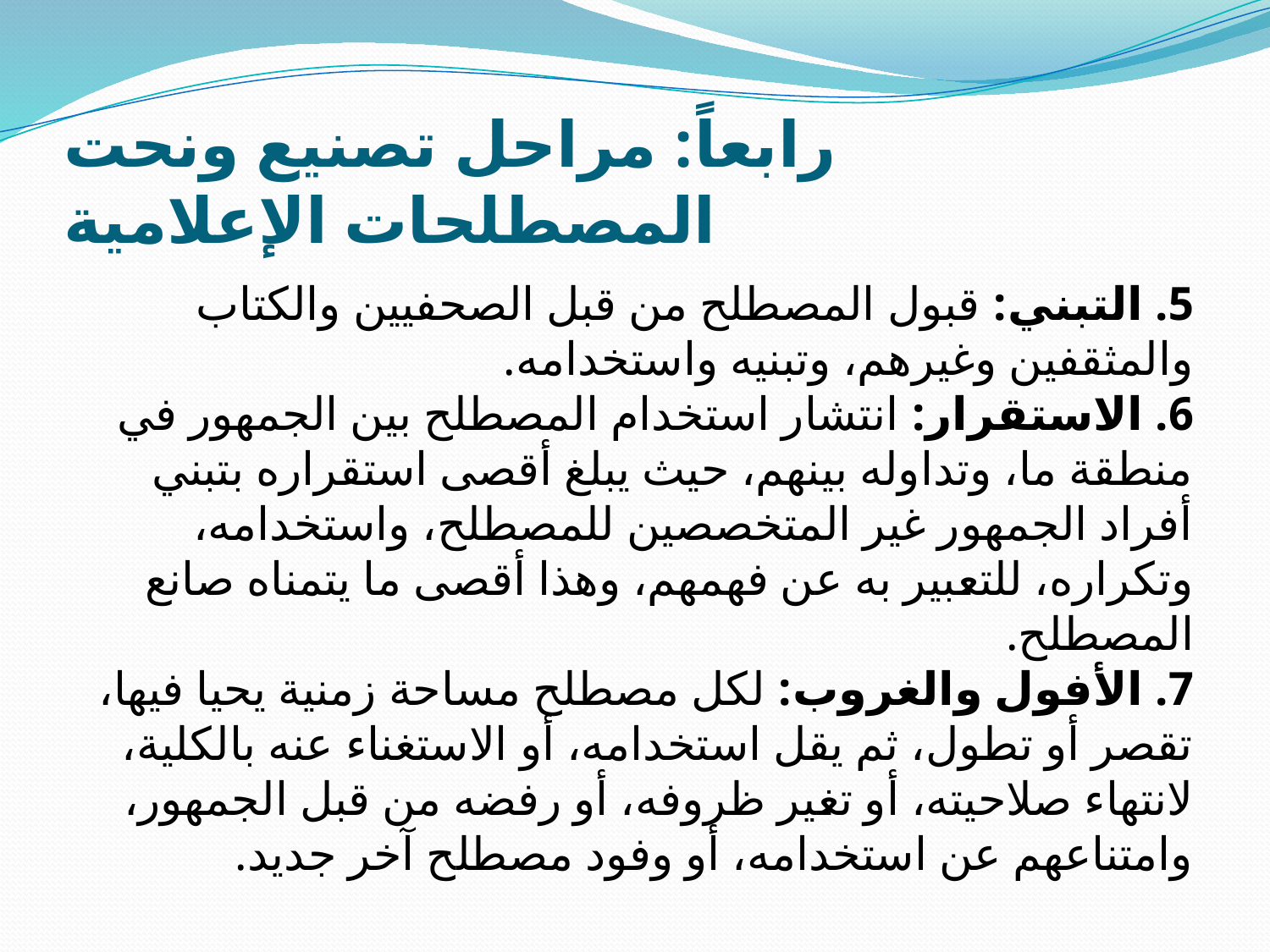

# رابعاً: مراحل تصنيع ونحت المصطلحات الإعلامية
5. التبني: قبول المصطلح من قبل الصحفيين والكتاب والمثقفين وغيرهم، وتبنيه واستخدامه.
6. الاستقرار: انتشار استخدام المصطلح بين الجمهور في منطقة ما، وتداوله بينهم، حيث يبلغ أقصى استقراره بتبني أفراد الجمهور غير المتخصصين للمصطلح، واستخدامه، وتكراره، للتعبير به عن فهمهم، وهذا أقصى ما يتمناه صانع المصطلح. 
7. الأفول والغروب: لكل مصطلح مساحة زمنية يحيا فيها، تقصر أو تطول، ثم يقل استخدامه، أو الاستغناء عنه بالكلية، لانتهاء صلاحيته، أو تغير ظروفه، أو رفضه من قبل الجمهور، وامتناعهم عن استخدامه، أو وفود مصطلح آخر جديد.